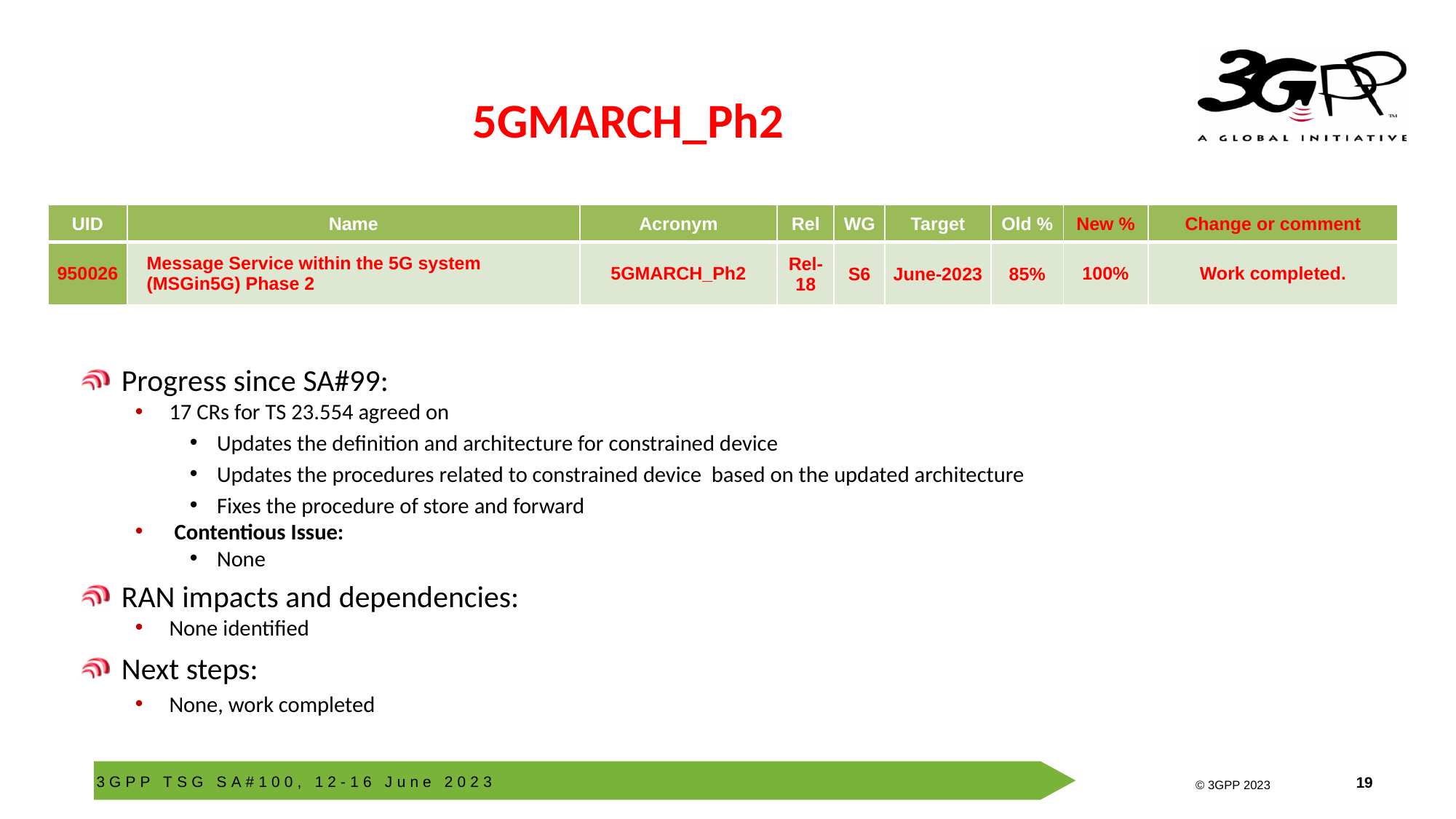

# 5GMARCH_Ph2
| UID | Name | Acronym | Rel | WG | Target | Old % | New % | Change or comment |
| --- | --- | --- | --- | --- | --- | --- | --- | --- |
| 950026 | Message Service within the 5G system (MSGin5G) Phase 2 | 5GMARCH\_Ph2 | Rel-18 | S6 | June-2023 | 85% | 100% | Work completed. |
Progress since SA#99:
17 CRs for TS 23.554 agreed on
Updates the definition and architecture for constrained device
Updates the procedures related to constrained device  based on the updated architecture
Fixes the procedure of store and forward
 Contentious Issue:
None
RAN impacts and dependencies:
None identified
Next steps:
None, work completed